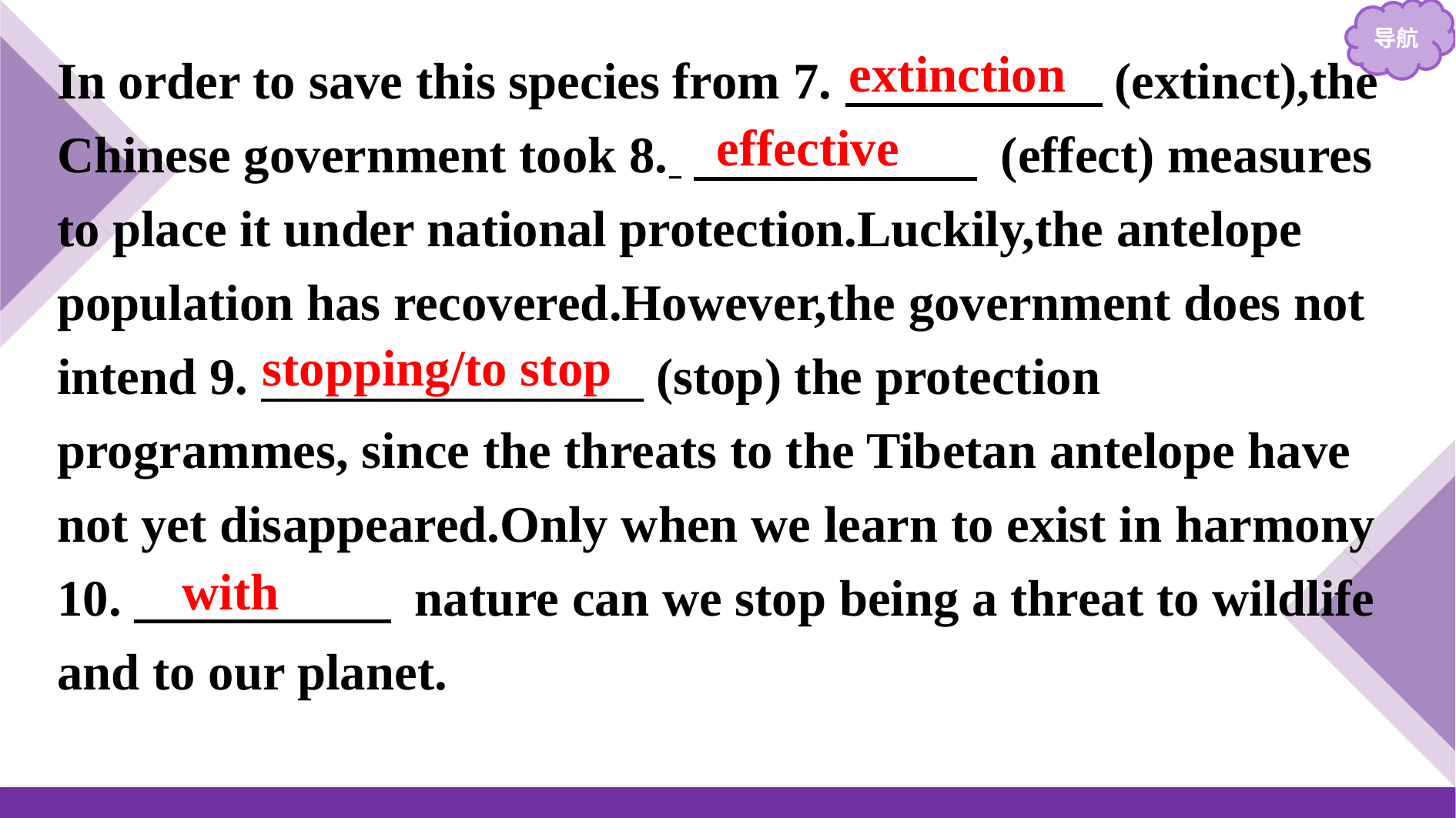

In order to save this species from 7.　　　　　(extinct),the Chinese government took 8. 　　　　　  (effect) measures to place it under national protection.Luckily,the antelope population has recovered.However,the government does not intend 9.　　　　  　　　(stop) the protection programmes, since the threats to the Tibetan antelope have not yet disappeared.Only when we learn to exist in harmony
10.　　　　　 nature can we stop being a threat to wildlife and to our planet.
extinction
effective
stopping/to stop
with